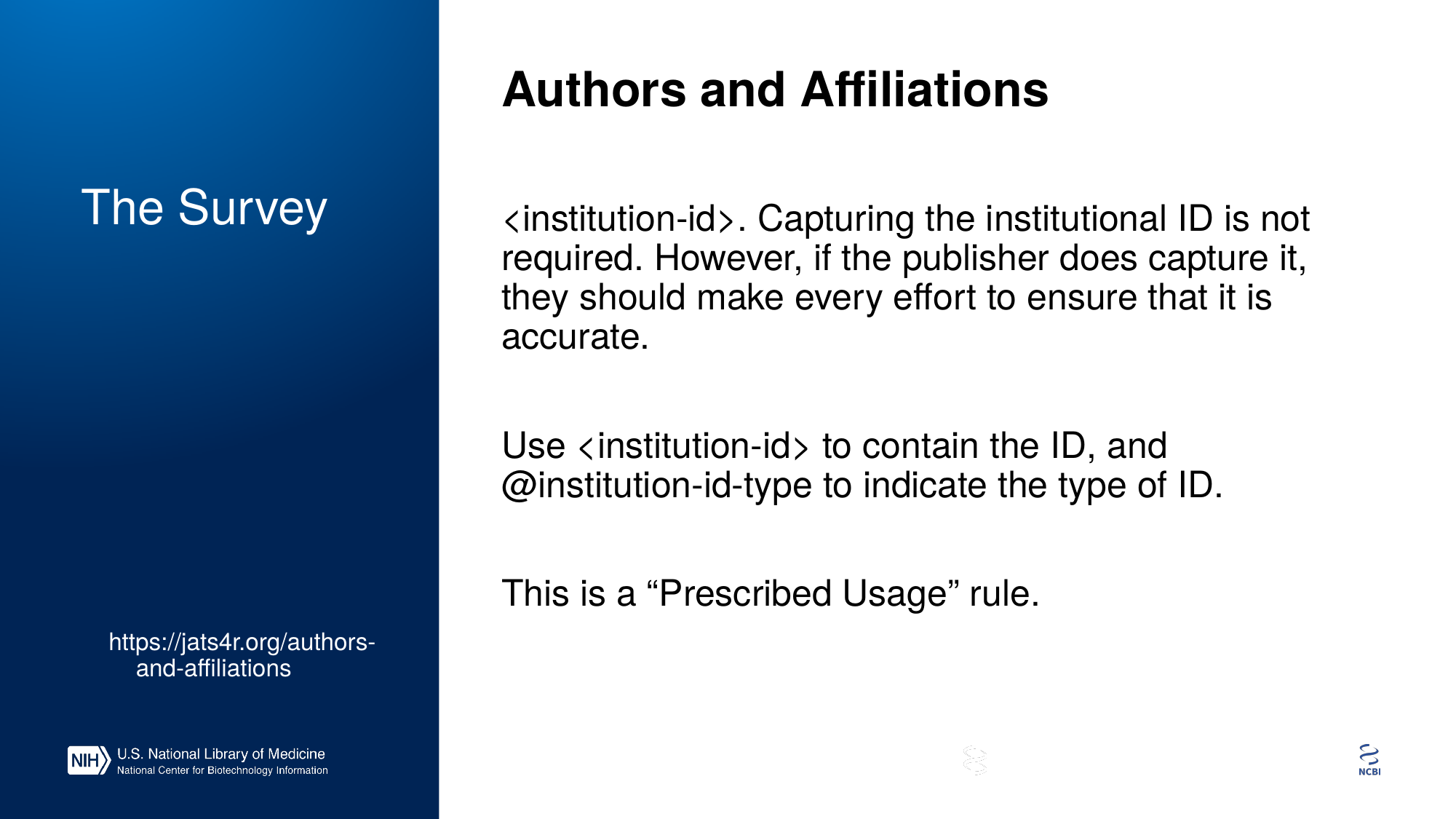

# The Survey
Authors and Affiliations

<institution-id>. Capturing the institutional ID is not required. However, if the publisher does capture it, they should make every effort to ensure that it is accurate.

Use <institution-id> to contain the ID, and @institution-id-type to indicate the type of ID.

This is a “Prescribed Usage” rule.

https://jats4r.org/authors-and-affiliations